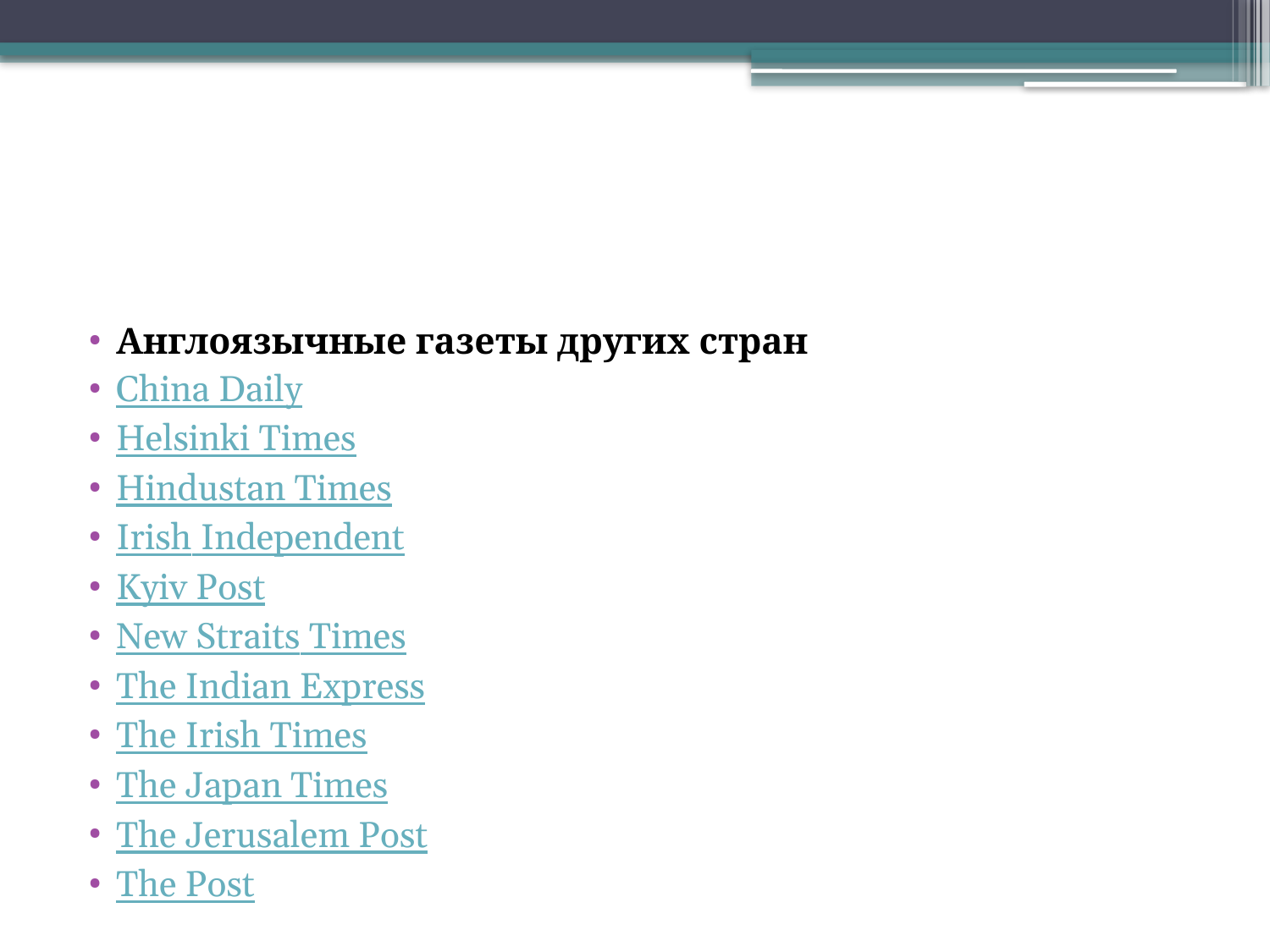

#
Англоязычные газеты других стран
China Daily
Helsinki Times
Hindustan Times
Irish Independent
Kyiv Post
New Straits Times
The Indian Express
The Irish Times
The Japan Times
The Jerusalem Post
The Post